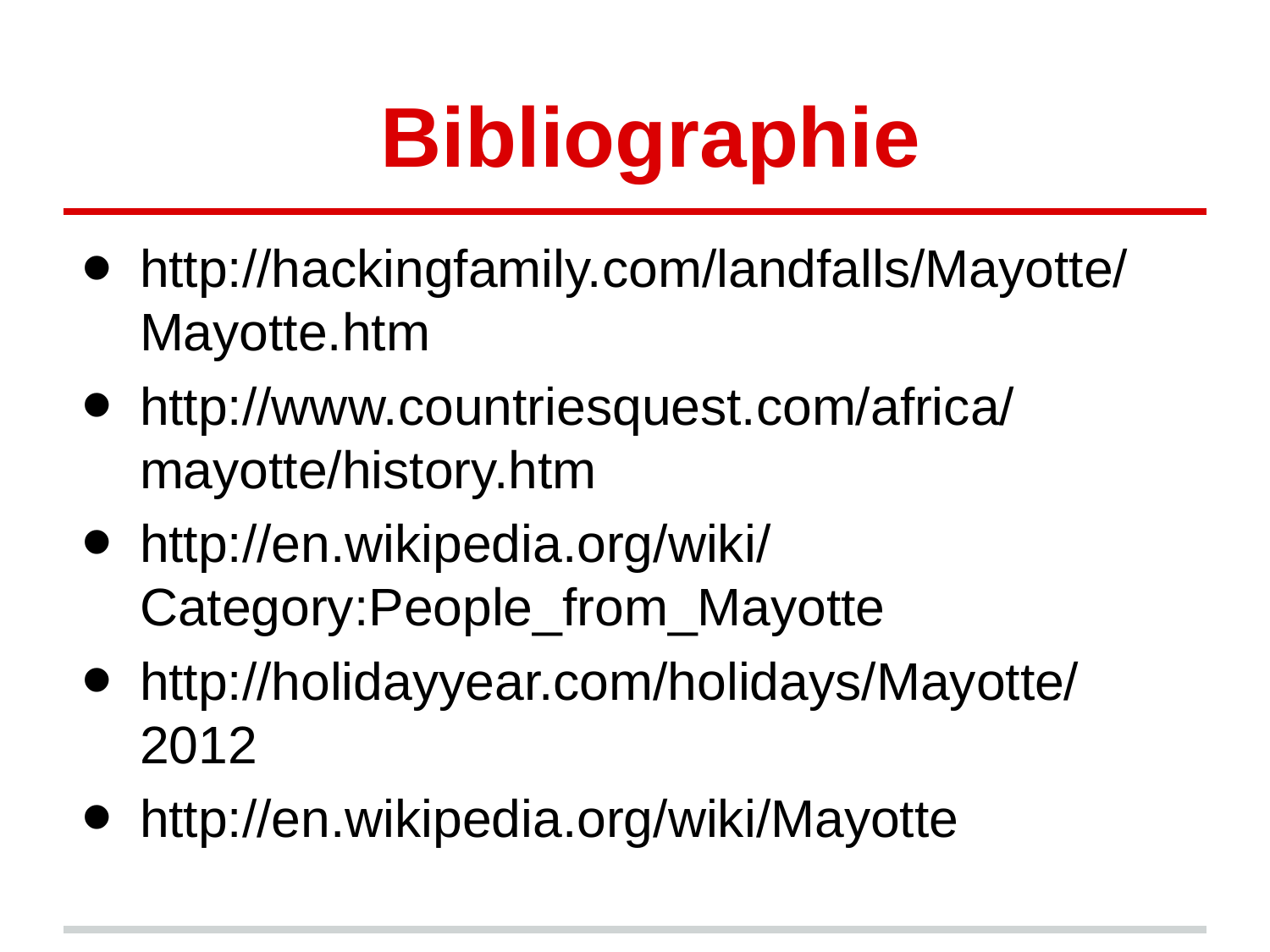

# Bibliographie
http://hackingfamily.com/landfalls/Mayotte/Mayotte.htm
http://www.countriesquest.com/africa/mayotte/history.htm
http://en.wikipedia.org/wiki/Category:People_from_Mayotte
http://holidayyear.com/holidays/Mayotte/2012
http://en.wikipedia.org/wiki/Mayotte